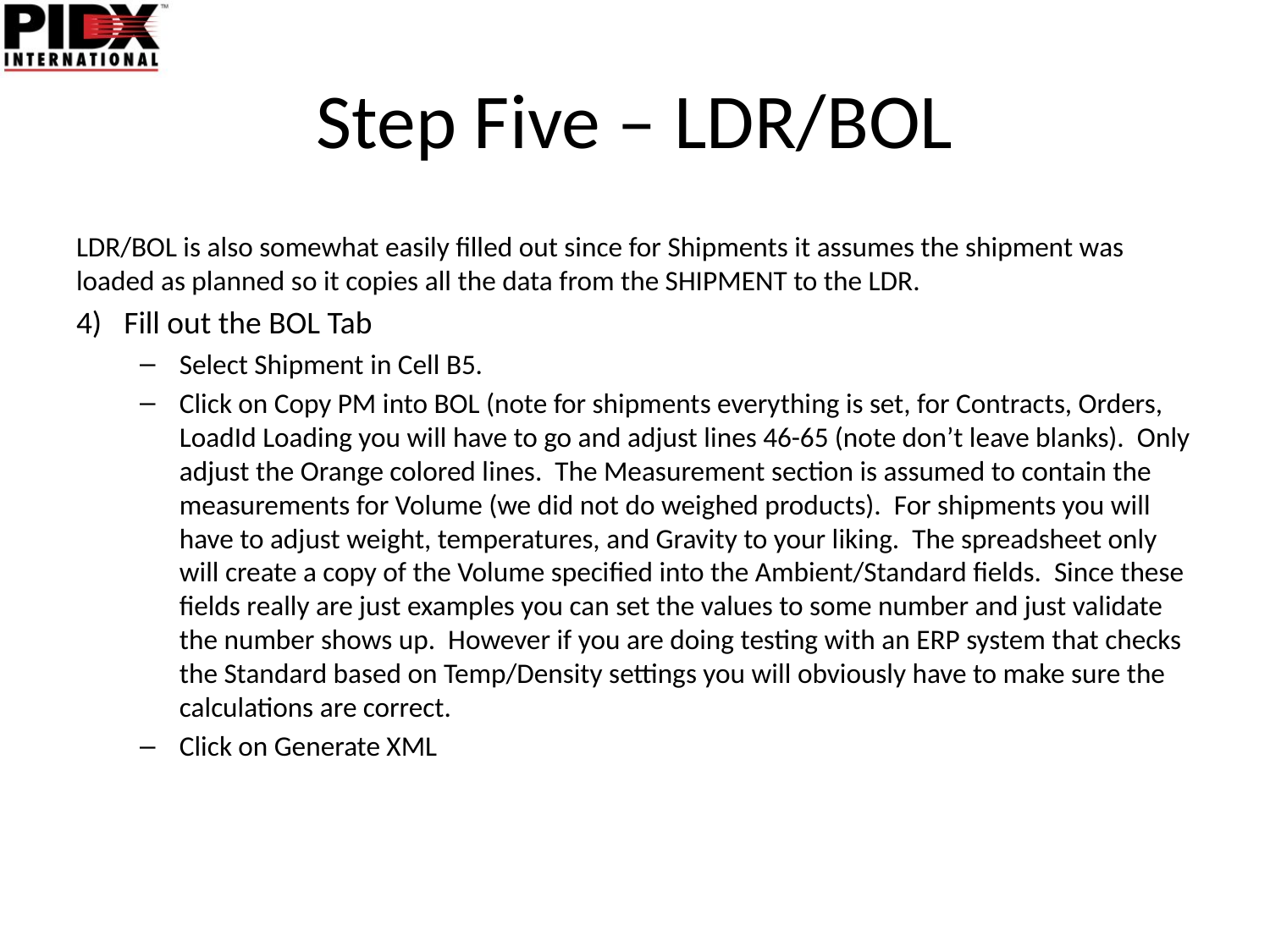

# Step Five – LDR/BOL
LDR/BOL is also somewhat easily filled out since for Shipments it assumes the shipment was loaded as planned so it copies all the data from the SHIPMENT to the LDR.
Fill out the BOL Tab
Select Shipment in Cell B5.
Click on Copy PM into BOL (note for shipments everything is set, for Contracts, Orders, LoadId Loading you will have to go and adjust lines 46-65 (note don’t leave blanks).  Only adjust the Orange colored lines.  The Measurement section is assumed to contain the measurements for Volume (we did not do weighed products).  For shipments you will have to adjust weight, temperatures, and Gravity to your liking.  The spreadsheet only will create a copy of the Volume specified into the Ambient/Standard fields.  Since these fields really are just examples you can set the values to some number and just validate the number shows up.  However if you are doing testing with an ERP system that checks the Standard based on Temp/Density settings you will obviously have to make sure the calculations are correct.
Click on Generate XML